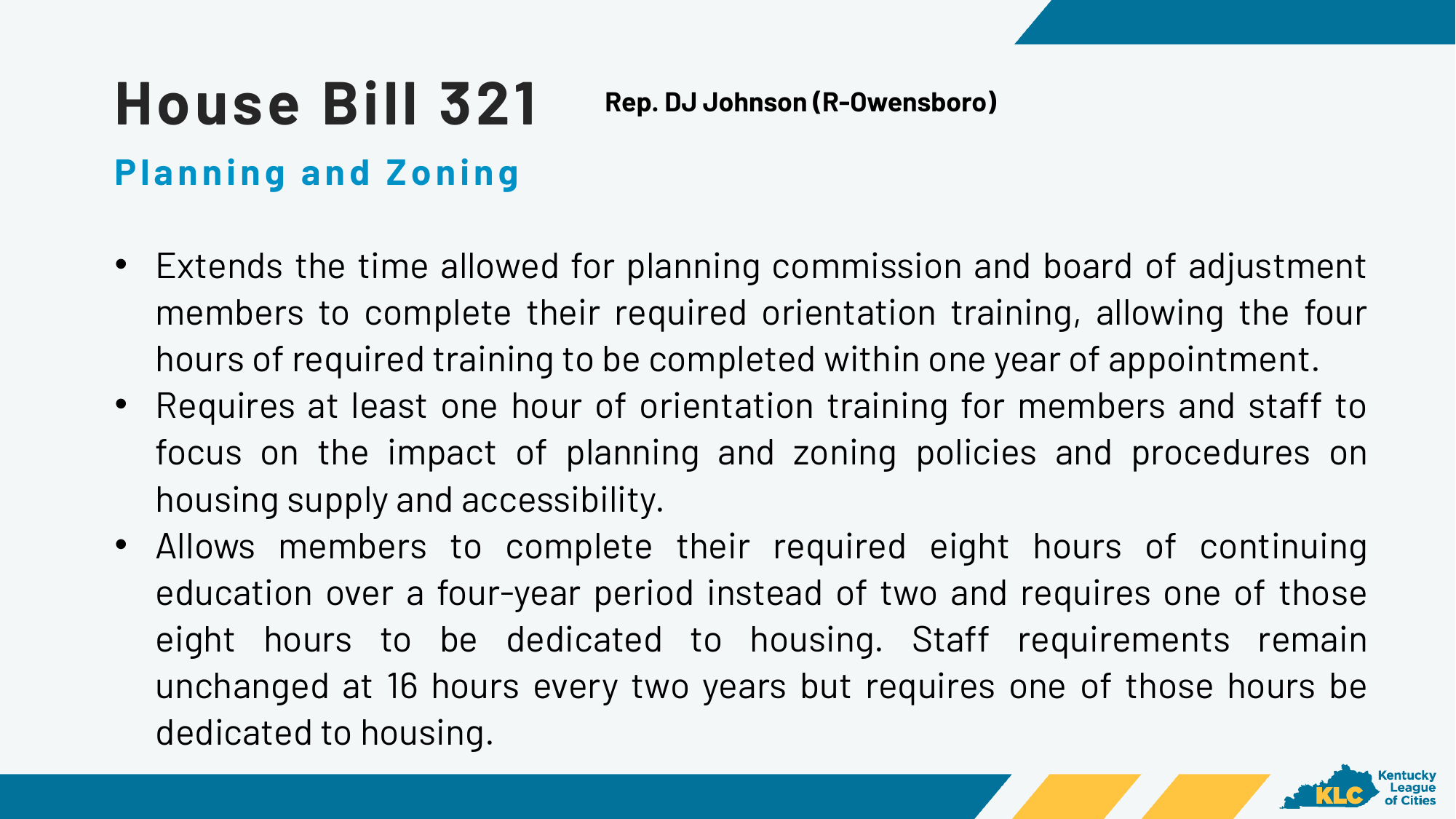

House Bill 321
Rep. DJ Johnson (R-Owensboro)
Planning and Zoning
Extends the time allowed for planning commission and board of adjustment members to complete their required orientation training, allowing the four hours of required training to be completed within one year of appointment.
Requires at least one hour of orientation training for members and staff to focus on the impact of planning and zoning policies and procedures on housing supply and accessibility.
Allows members to complete their required eight hours of continuing education over a four-year period instead of two and requires one of those eight hours to be dedicated to housing. Staff requirements remain unchanged at 16 hours every two years but requires one of those hours be dedicated to housing.